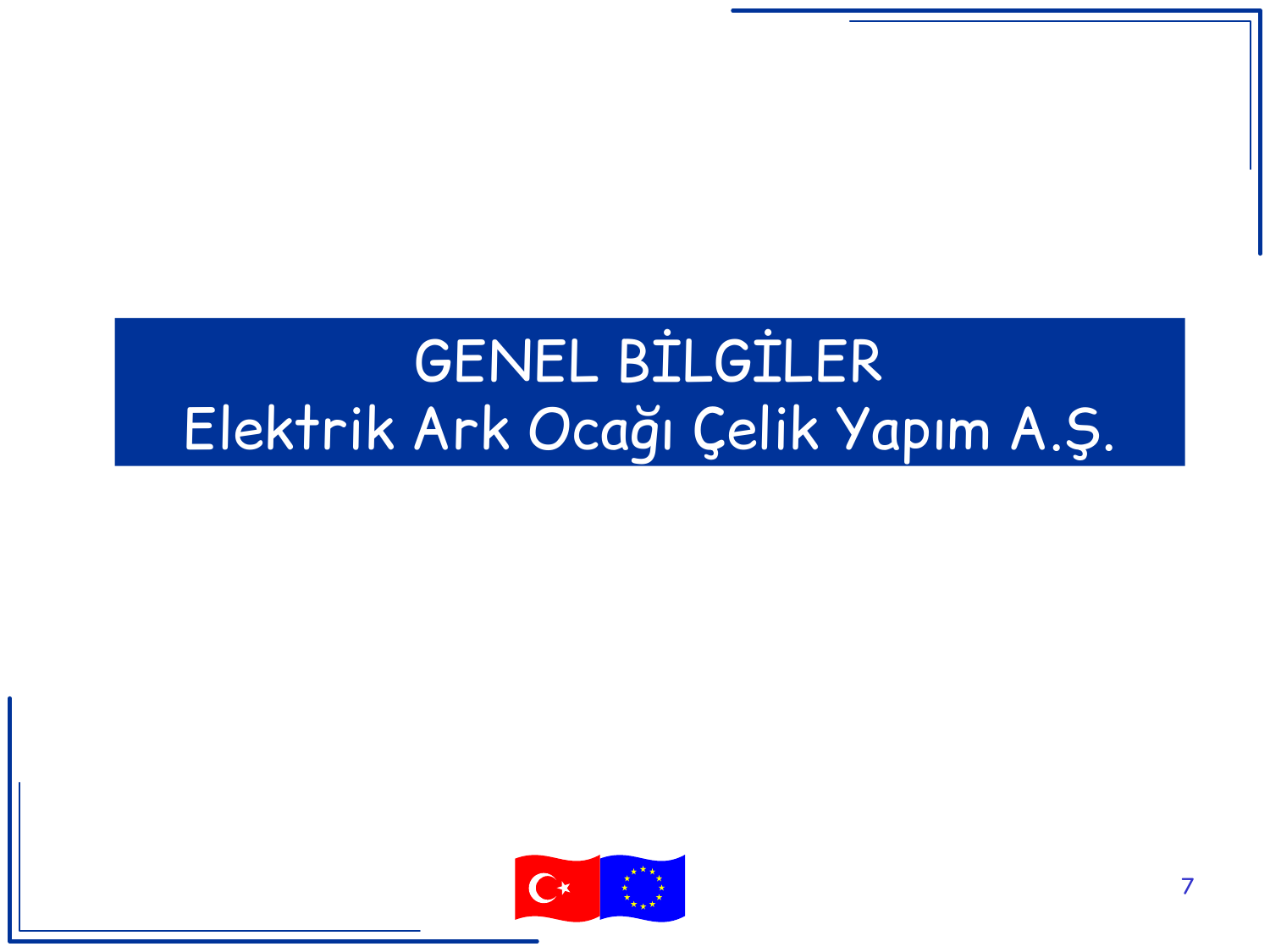

GENEL BİLGİLER
Elektrik Ark Ocağı Çelik Yapım A.Ş.
7